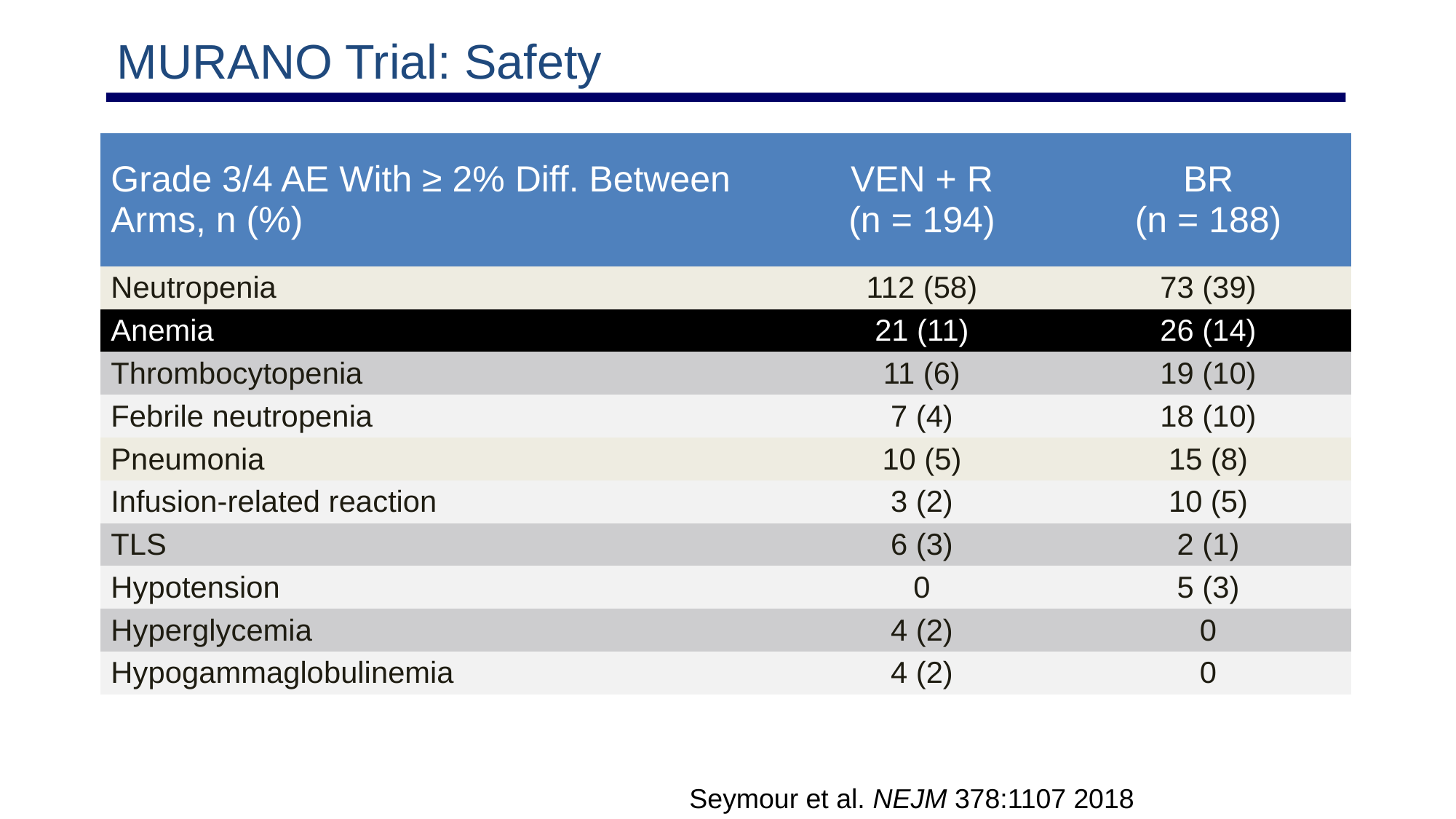

# MURANO Trial: Safety

| Grade 3/4 AE With ≥ 2% Diff. Between Arms, n (%) | VEN + R (n = 194) | BR (n = 188) |
| --- | --- | --- |
| Neutropenia | 112 (58) | 73 (39) |
| Anemia | 21 (11) | 26 (14) |
| Thrombocytopenia | 11 (6) | 19 (10) |
| Febrile neutropenia | 7 (4) | 18 (10) |
| Pneumonia | 10 (5) | 15 (8) |
| Infusion-related reaction | 3 (2) | 10 (5) |
| TLS | 6 (3) | 2 (1) |
| Hypotension | 0 | 5 (3) |
| Hyperglycemia | 4 (2) | 0 |
| Hypogammaglobulinemia | 4 (2) | 0 |
Seymour et al. NEJM 378:1107 2018